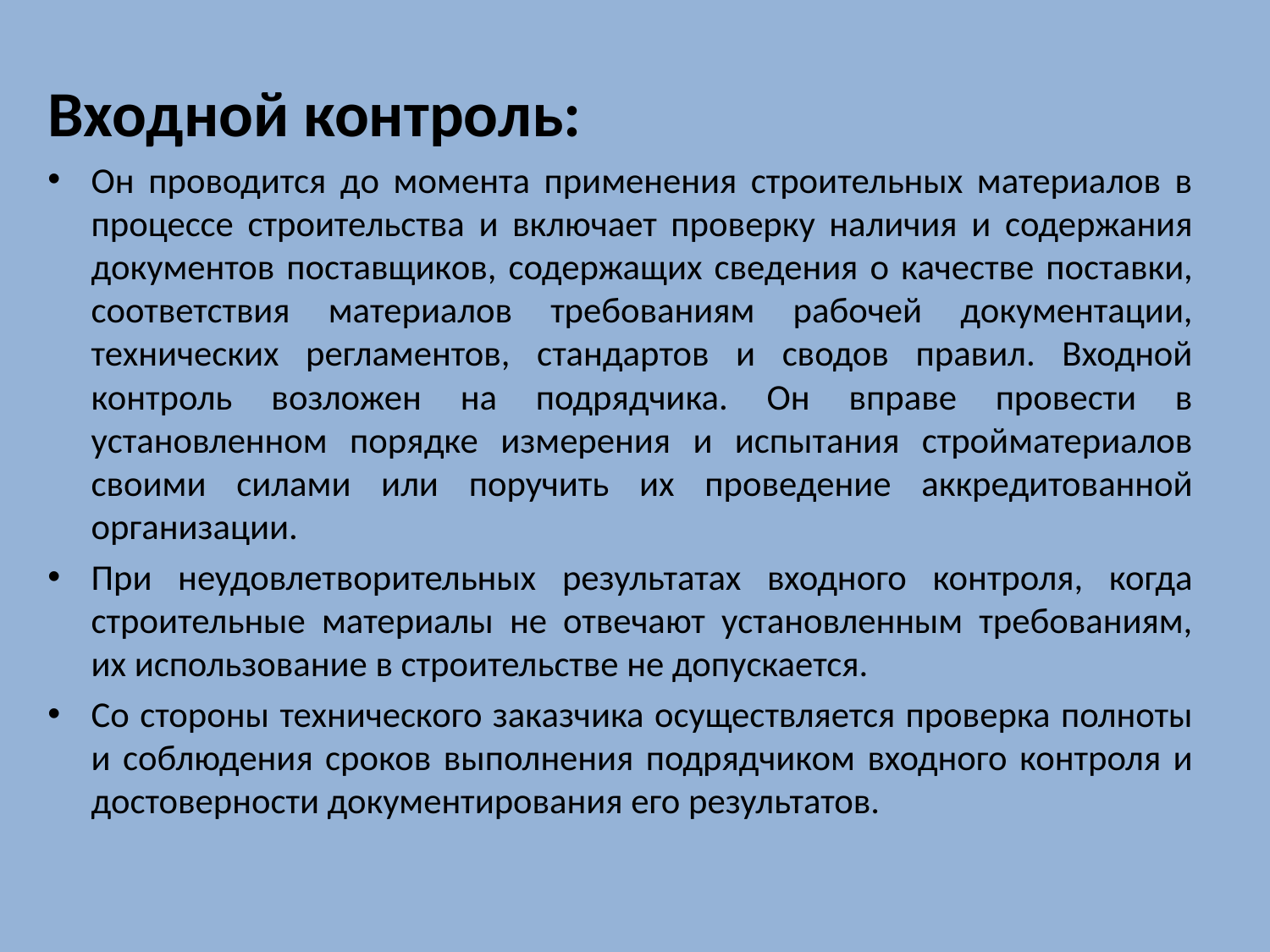

Входной контроль:
Он проводится до момента применения строительных материалов в процессе строительства и включает проверку наличия и содержания документов поставщиков, содержащих сведения о качестве поставки, соответствия материалов требованиям рабочей документации, технических регламентов, стандартов и сводов правил. Входной контроль возложен на подрядчика. Он вправе провести в установленном порядке измерения и испытания стройматериалов своими силами или поручить их проведение аккредитованной организации.
При неудовлетворительных результатах входного контроля, когда строительные материалы не отвечают установленным требованиям, их использование в строительстве не допускается.
Со стороны технического заказчика осуществляется проверка полноты и соблюдения сроков выполнения подрядчиком входного контроля и достоверности документирования его результатов.